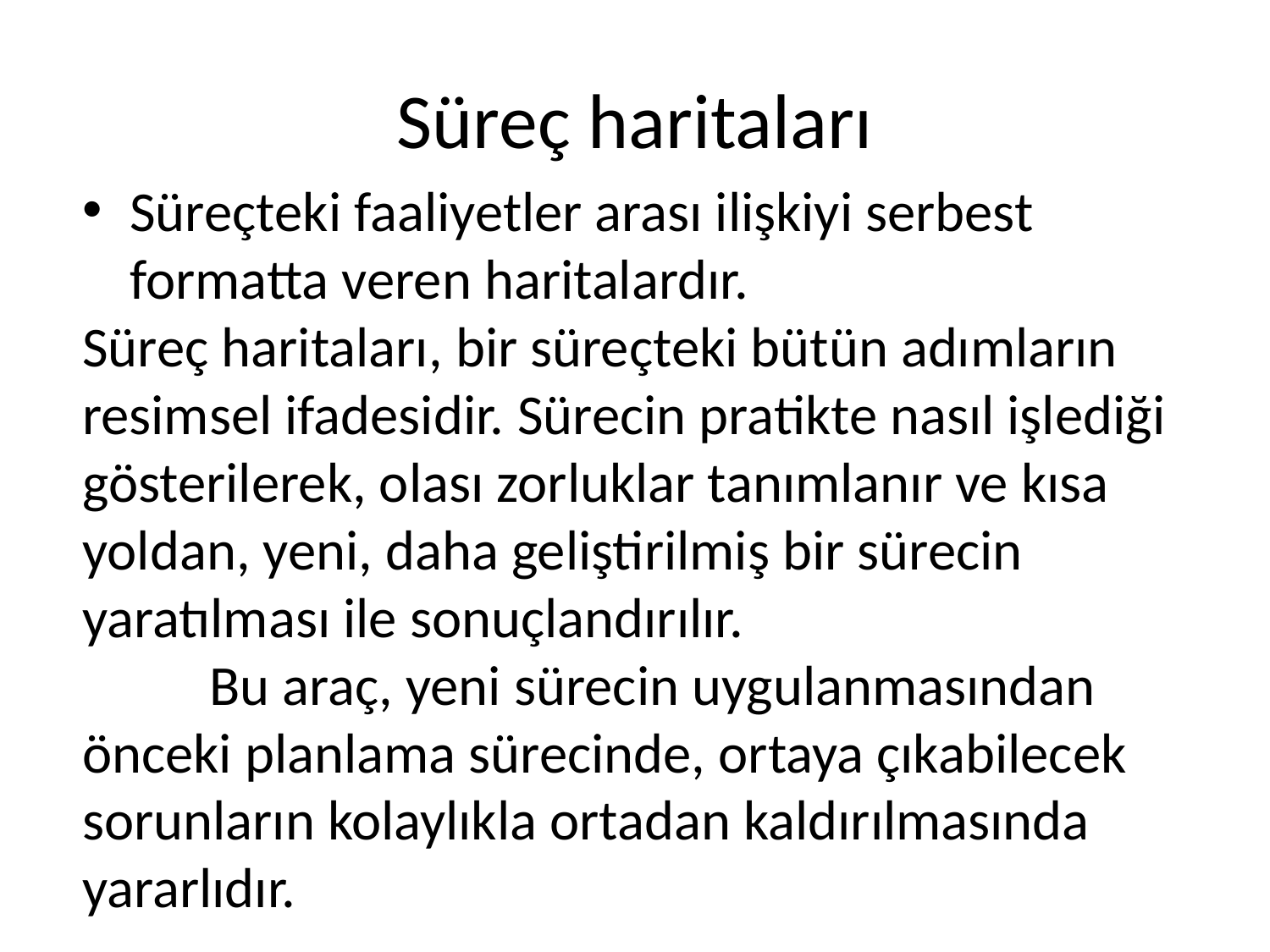

# Süreç haritaları
Süreçteki faaliyetler arası ilişkiyi serbest formatta veren haritalardır.
Süreç haritaları, bir süreçteki bütün adımların resimsel ifadesidir. Sürecin pratikte nasıl işlediği gösterilerek, olası zorluklar tanımlanır ve kısa yoldan, yeni, daha geliştirilmiş bir sürecin yaratılması ile sonuçlandırılır.
	Bu araç, yeni sürecin uygulanmasından önceki planlama sürecinde, ortaya çıkabilecek sorunların kolaylıkla ortadan kaldırılmasında yararlıdır.